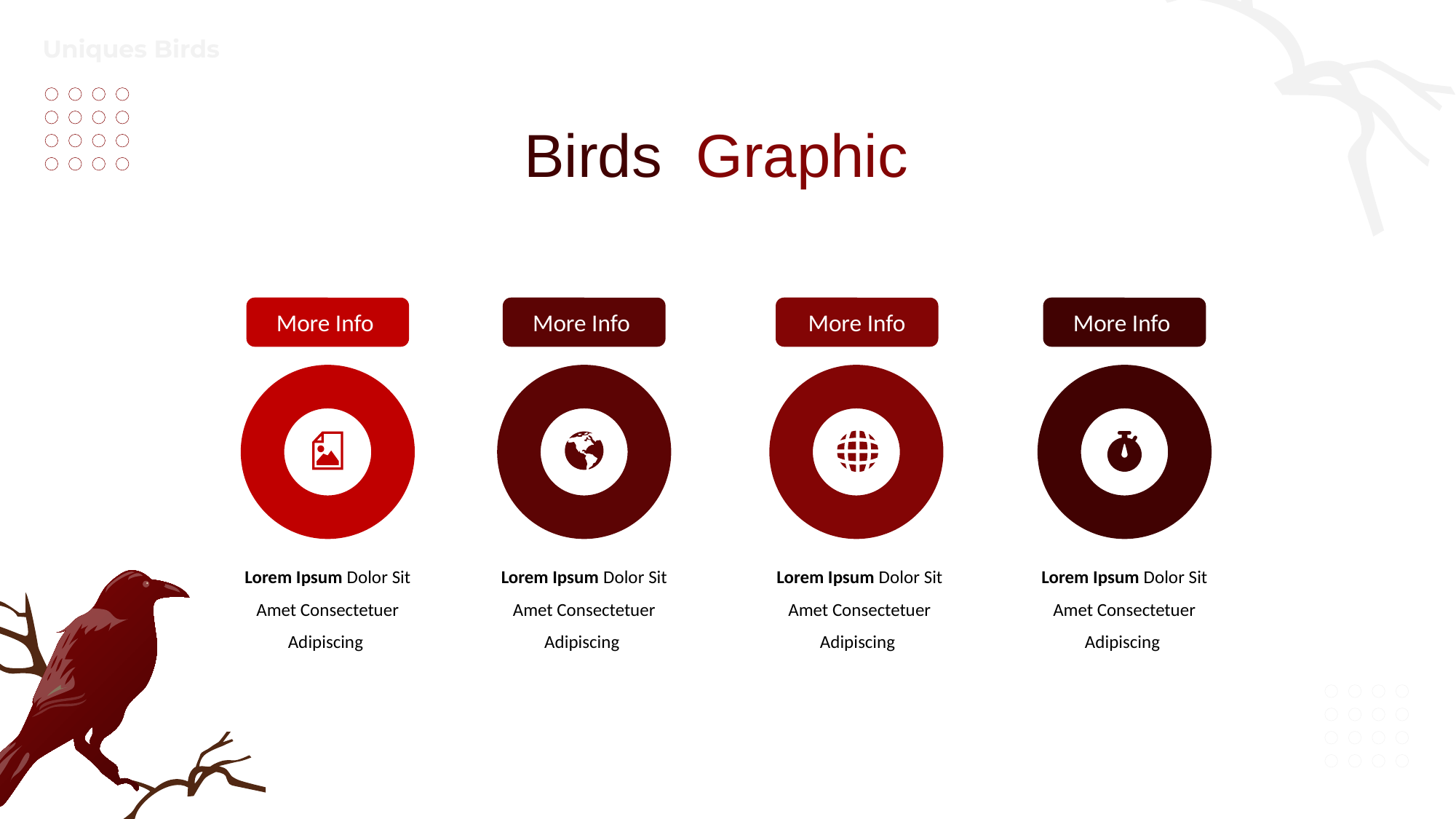

Uniques Birds

Birds  Graphic
More Info
More Info
More Info
More Info

Lorem Ipsum Dolor Sit Amet Consectetuer Adipiscing
Lorem Ipsum Dolor Sit Amet Consectetuer Adipiscing
Lorem Ipsum Dolor Sit Amet Consectetuer Adipiscing
Lorem Ipsum Dolor Sit Amet Consectetuer Adipiscing